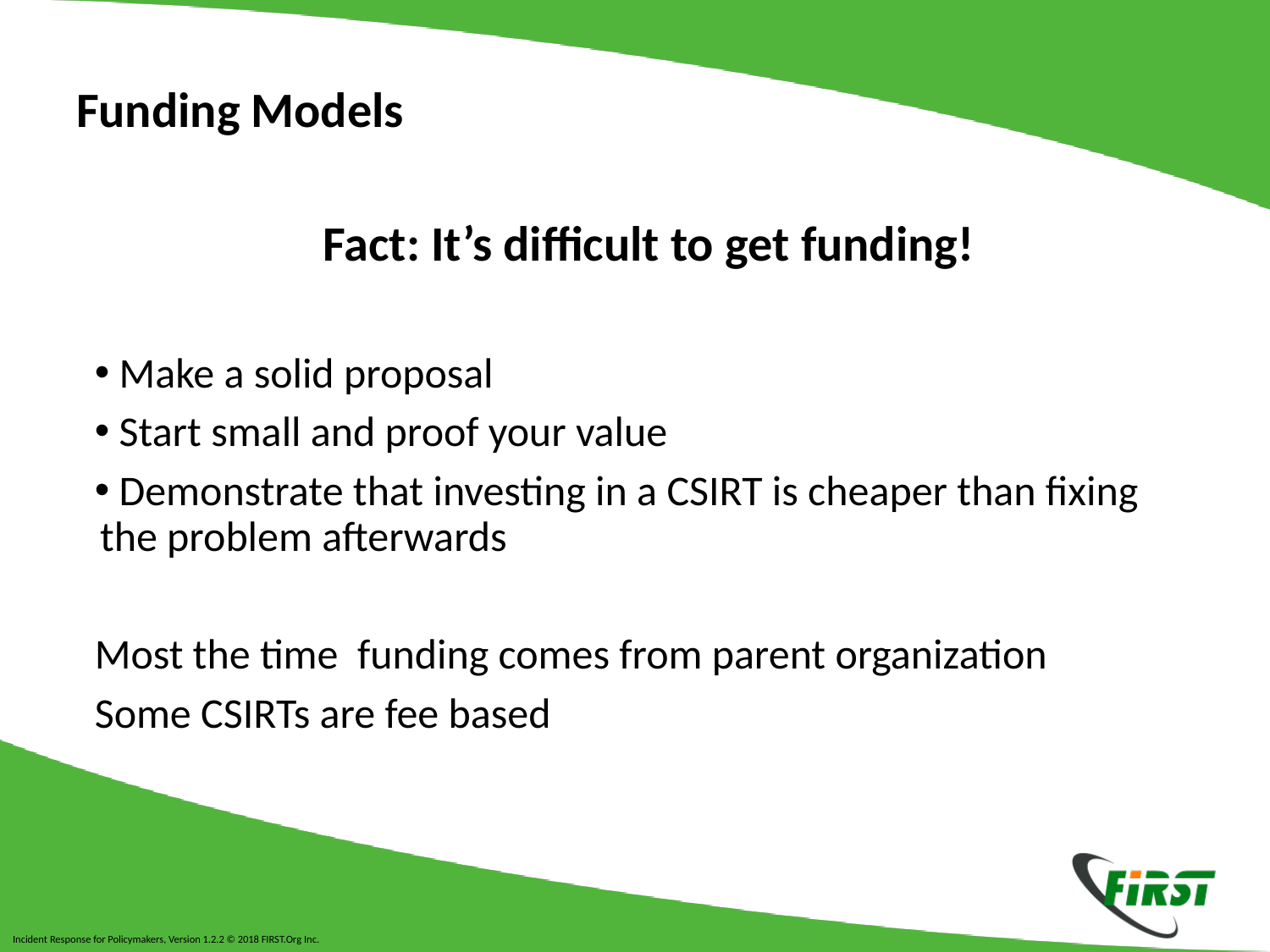

# Funding Models
Fact: It’s difficult to get funding!

 Make a solid proposal
 Start small and proof your value
 Demonstrate that investing in a CSIRT is cheaper than fixing the problem afterwards

Most the time  funding comes from parent organization
Some CSIRTs are fee based